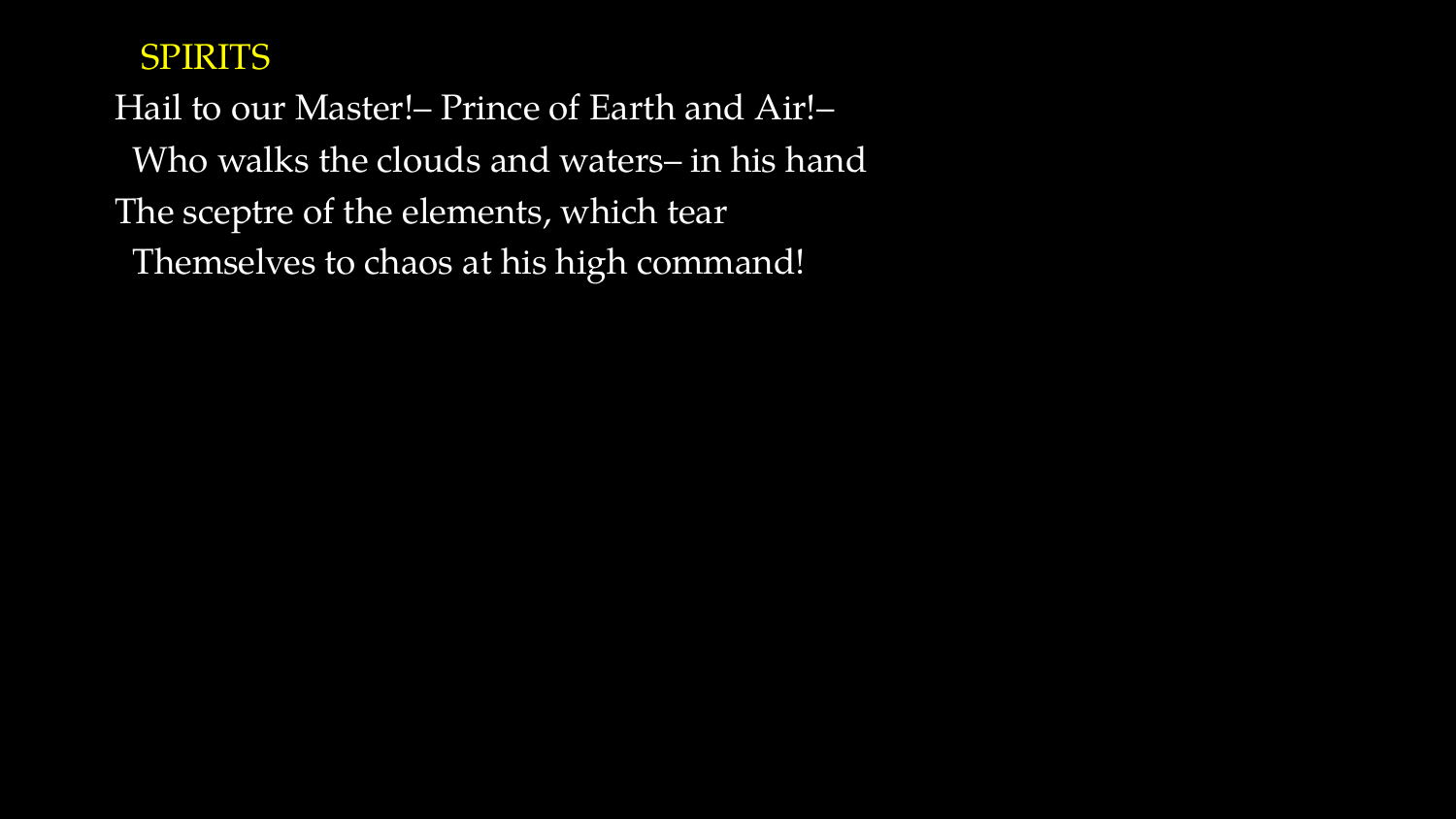

# SPIRITS Hail to our Master!– Prince of Earth and Air!– Who walks the clouds and waters– in his hand The sceptre of the elements, which tear Themselves to chaos at his high command!